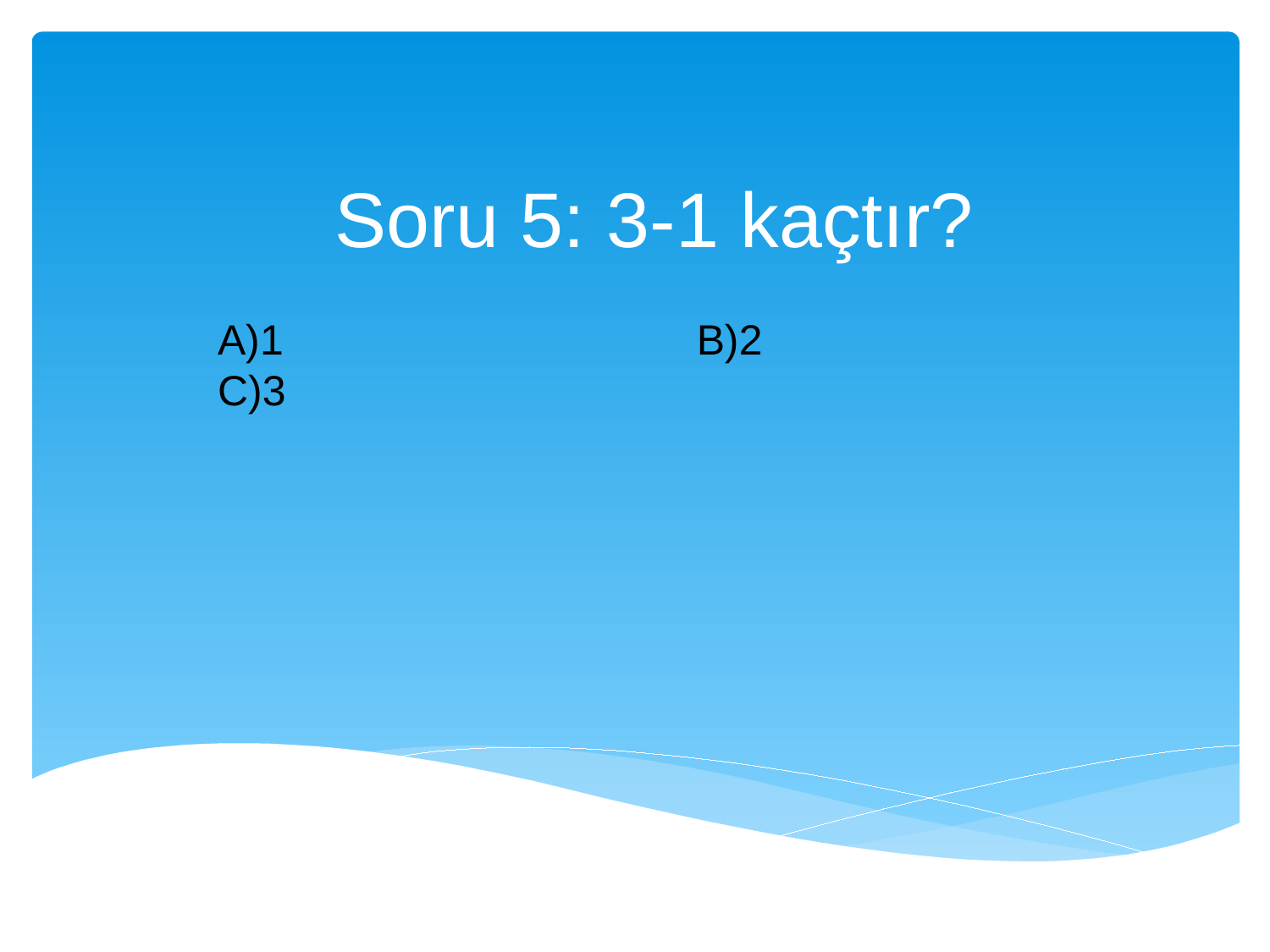

# Soru 5: 3-1 kaçtır?
A)1                                   B)2                          C)3